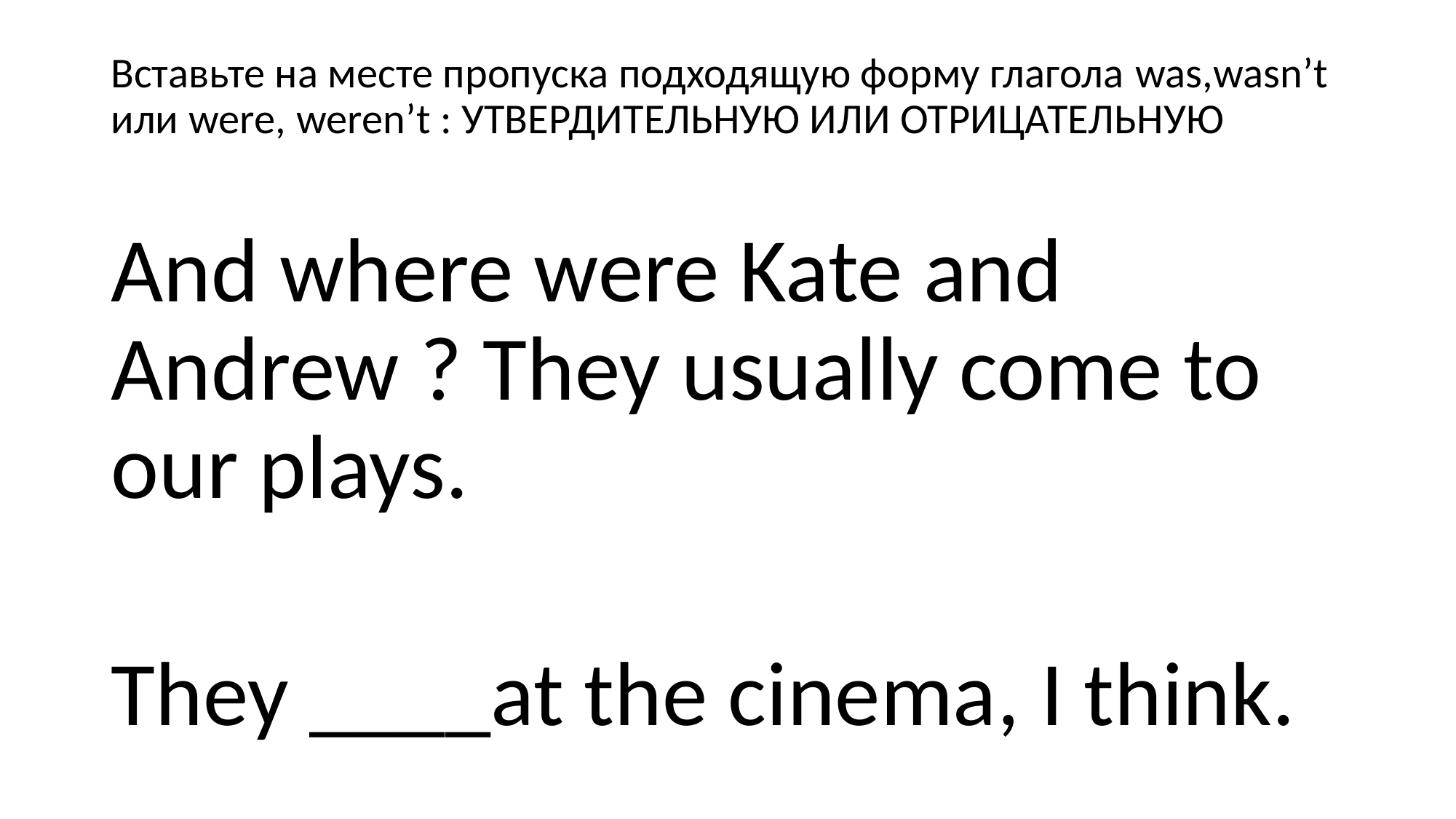

# Вставьте на месте пропуска подходящую форму глагола was,wasn’t или were, weren’t : УТВЕРДИТЕЛЬНУЮ ИЛИ ОТРИЦАТЕЛЬНУЮ
And where were Kate and Andrew ? They usually come to our plays.

They ____at the cinema, I think.